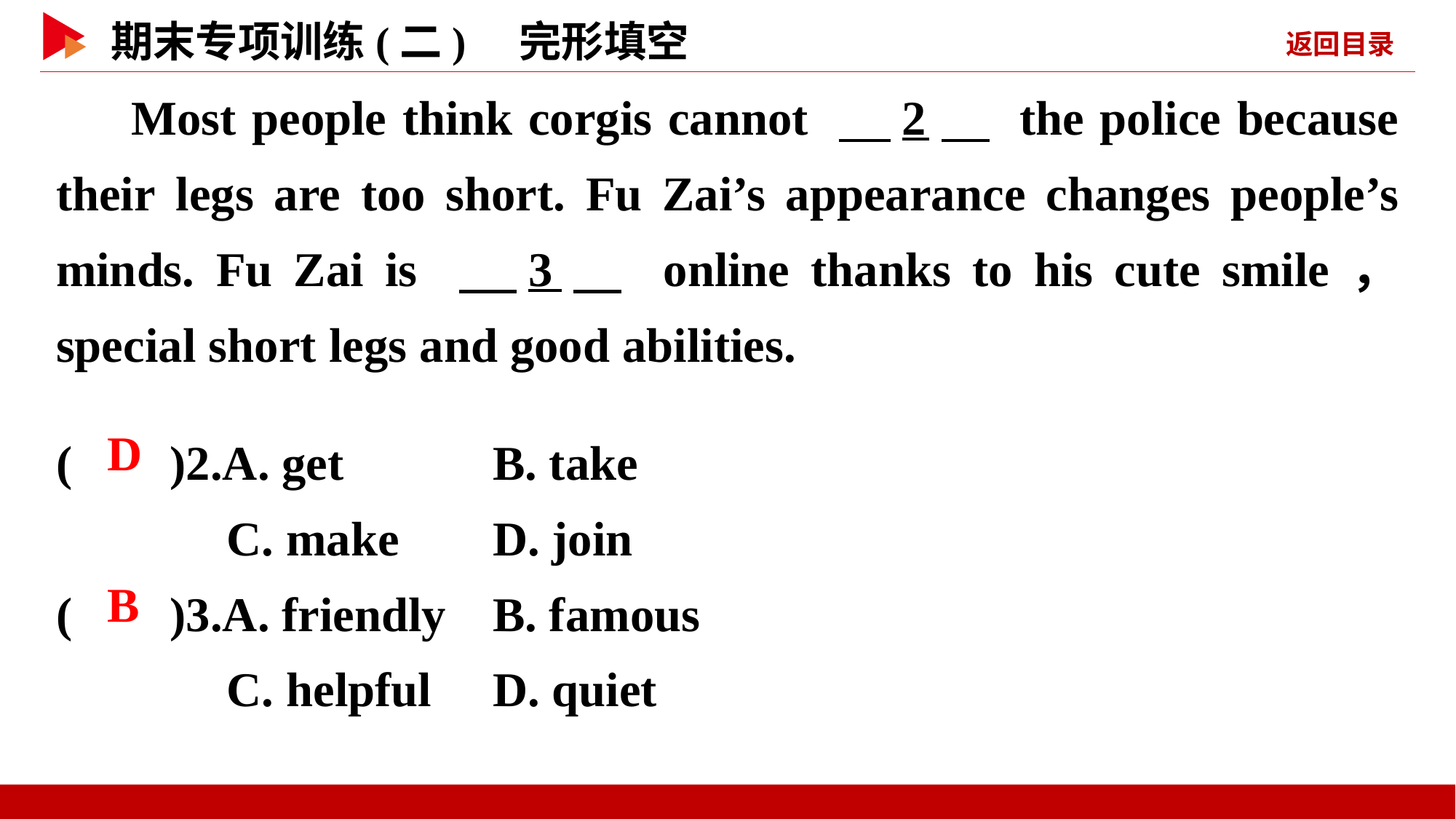

Most people think corgis cannot 　2　 the police because their legs are too short. Fu Zai’s appearance changes people’s minds. Fu Zai is 　3　 online thanks to his cute smile， special short legs and good abilities.
(        )2.A. get         	B. take
              C. make	D. join
(        )3.A. friendly	B. famous
              C. helpful	D. quiet
   D
   B